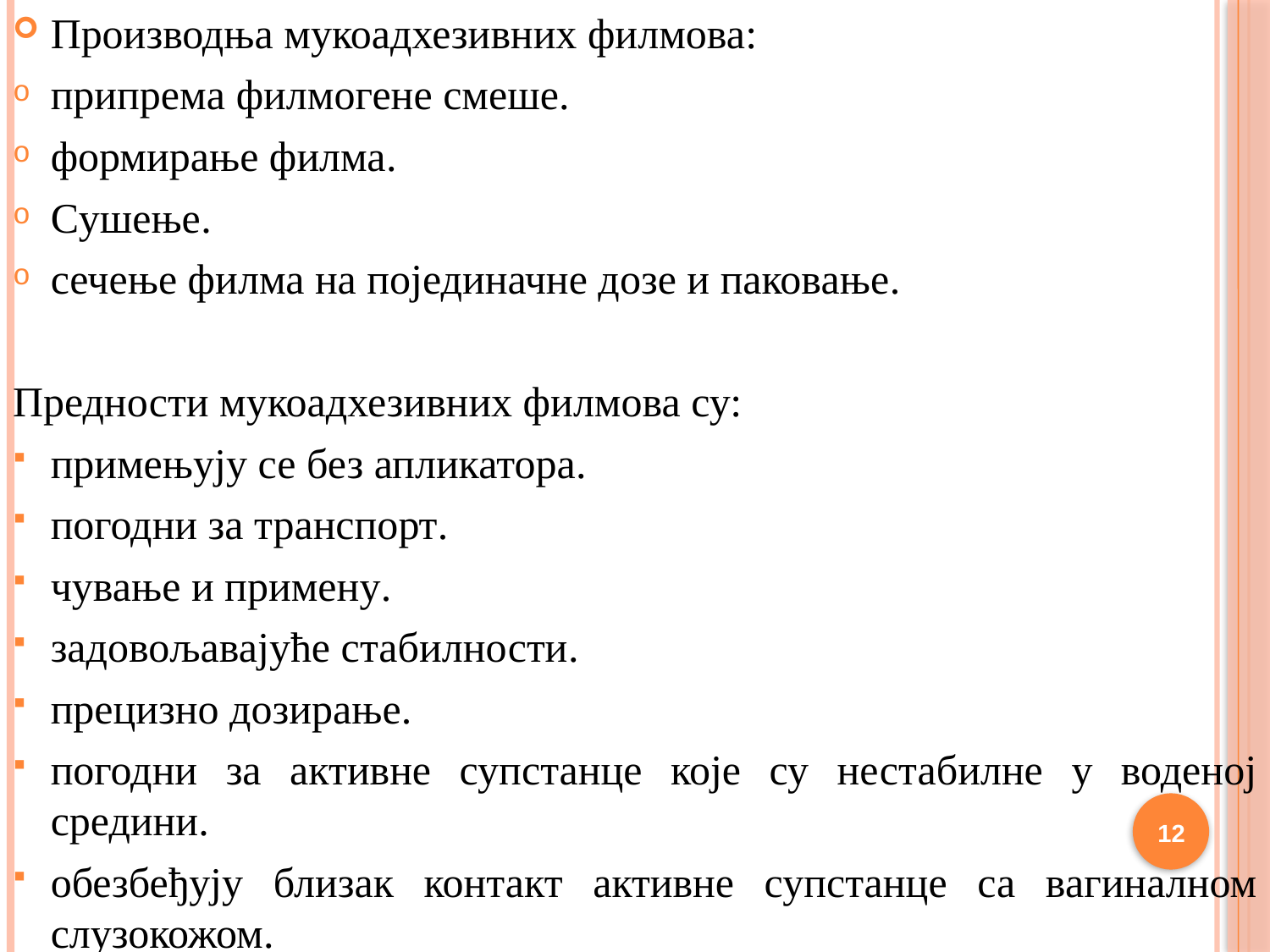

Производња мукоадхезивних филмова:
припрема филмогене смеше.
формирање филма.
Сушење.
сечење филма на појединачне дозе и паковање.

Предности мукоадхезивних филмова су:
примењују се без апликатора.
погодни за транспорт.
чување и примену.
задовољавајуће стабилности.
прецизно дозирање.
погодни за активне супстанце које су нестабилне у воденој средини.
обезбеђују близак контакт активне супстанце са вагиналном слузокожом.

12